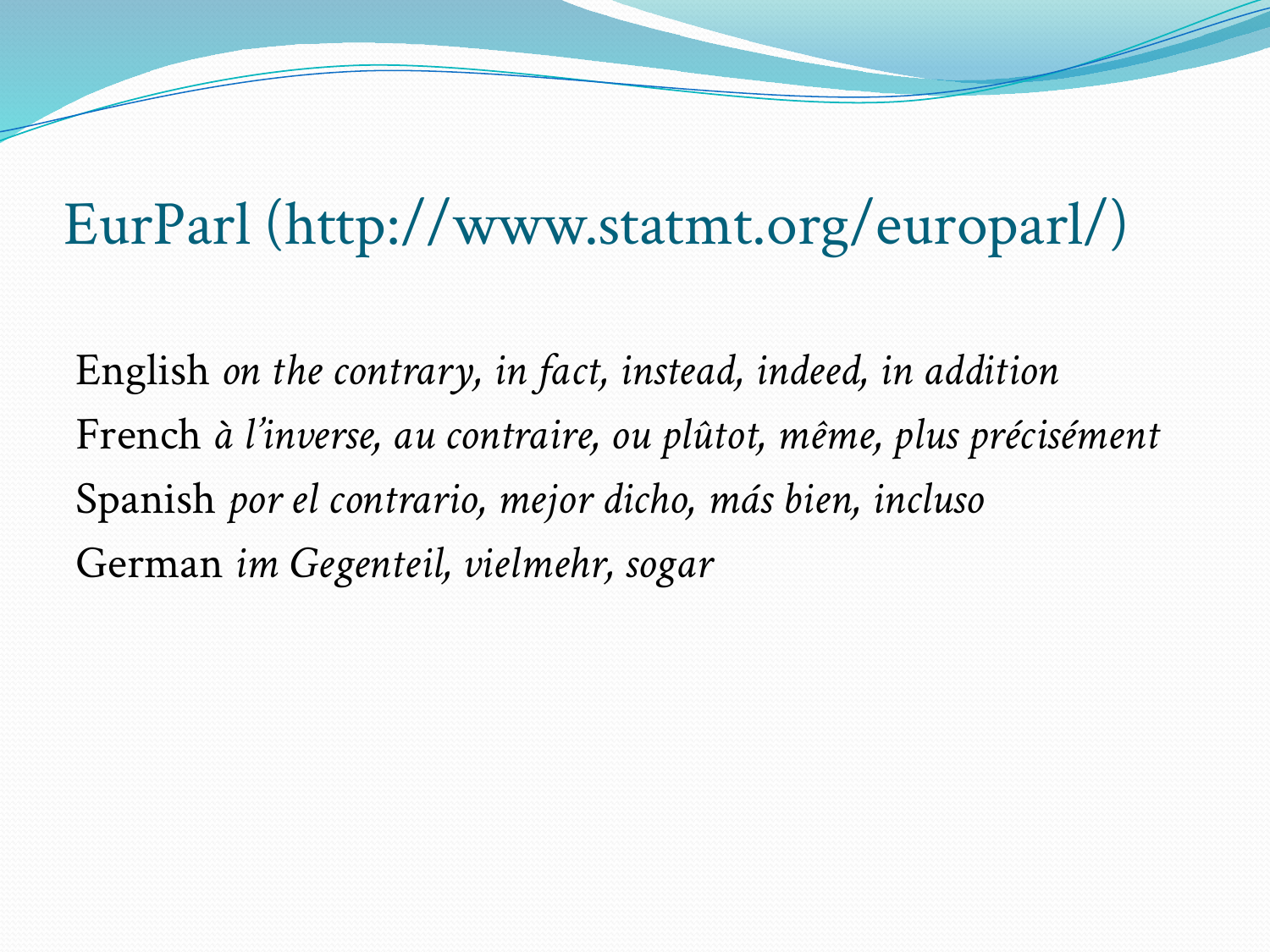

# EurParl (http://www.statmt.org/europarl/)

English on the contrary, in fact, instead, indeed, in addition
French à l’inverse, au contraire, ou plûtot, même, plus précisément
Spanish por el contrario, mejor dicho, más bien, incluso
German im Gegenteil, vielmehr, sogar